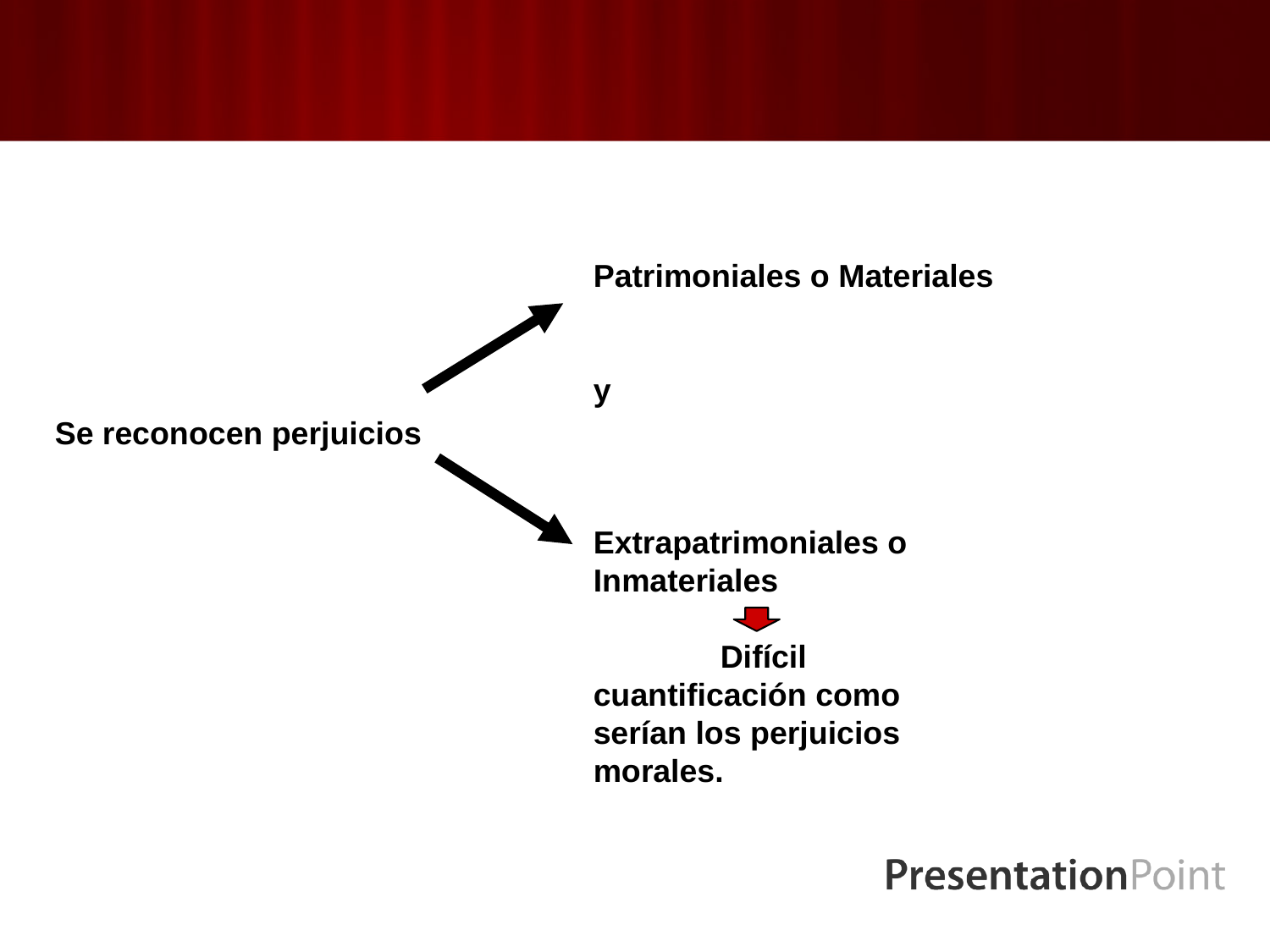

Patrimoniales o Materiales

y

Extrapatrimoniales o Inmateriales

	Difícil 		cuantificación como 	serían los perjuicios 	morales.
Se reconocen perjuicios